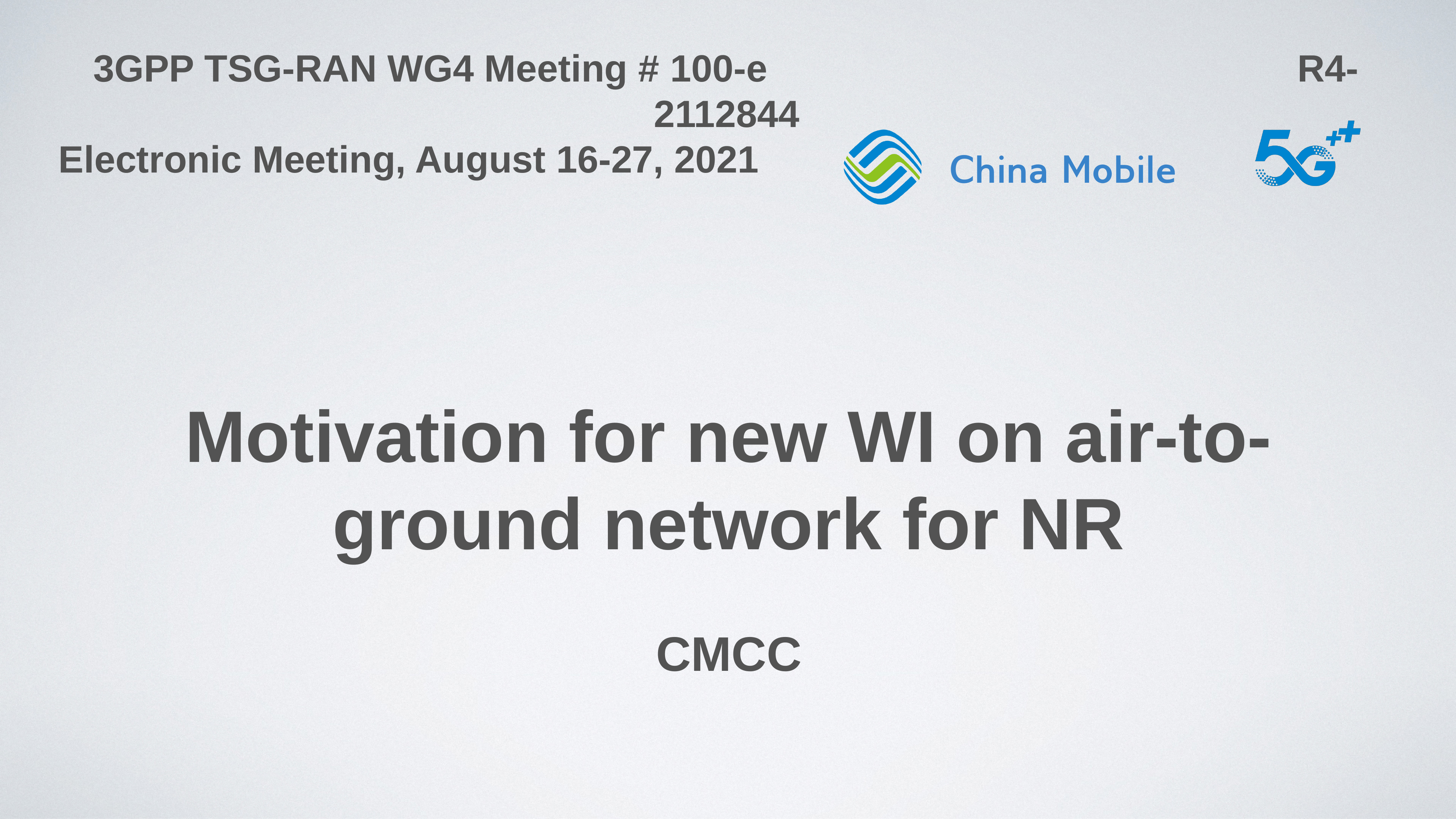

3GPP TSG-RAN WG4 Meeting # 100-e	                                               R4-2112844
Electronic Meeting, August 16-27, 2021

Motivation for new WI on air-to-ground network for NR

CMCC